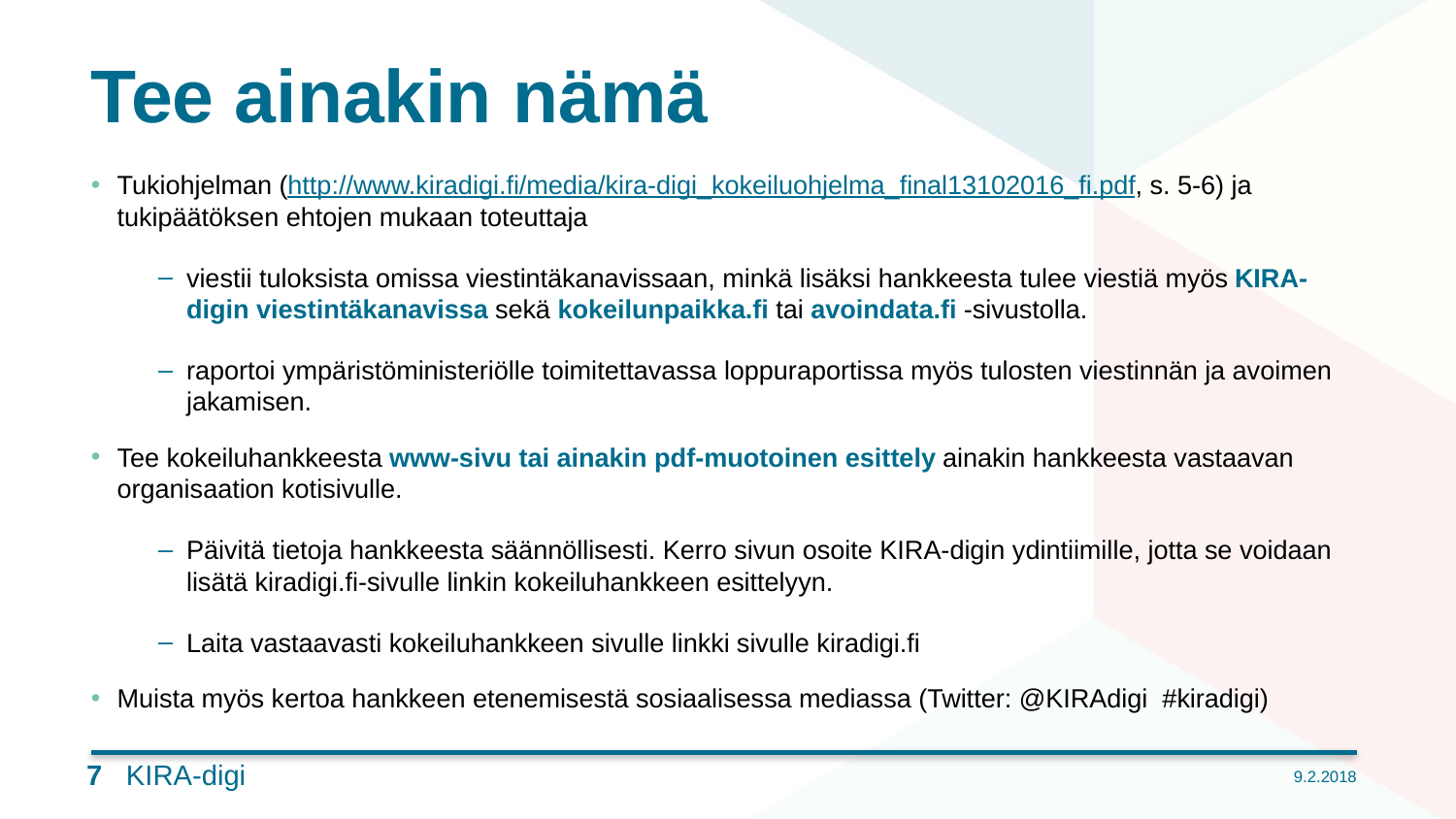

# Tee ainakin nämä
Tukiohjelman (http://www.kiradigi.fi/media/kira-digi_kokeiluohjelma_final13102016_fi.pdf, s. 5-6) ja tukipäätöksen ehtojen mukaan toteuttaja
viestii tuloksista omissa viestintäkanavissaan, minkä lisäksi hankkeesta tulee viestiä myös KIRA-digin viestintäkanavissa sekä kokeilunpaikka.fi tai avoindata.fi -sivustolla.
raportoi ympäristöministeriölle toimitettavassa loppuraportissa myös tulosten viestinnän ja avoimen jakamisen.
Tee kokeiluhankkeesta www-sivu tai ainakin pdf-muotoinen esittely ainakin hankkeesta vastaavan organisaation kotisivulle.
Päivitä tietoja hankkeesta säännöllisesti. Kerro sivun osoite KIRA-digin ydintiimille, jotta se voidaan lisätä kiradigi.fi-sivulle linkin kokeiluhankkeen esittelyyn.
Laita vastaavasti kokeiluhankkeen sivulle linkki sivulle kiradigi.fi
Muista myös kertoa hankkeen etenemisestä sosiaalisessa mediassa (Twitter: @KIRAdigi  #kiradigi)